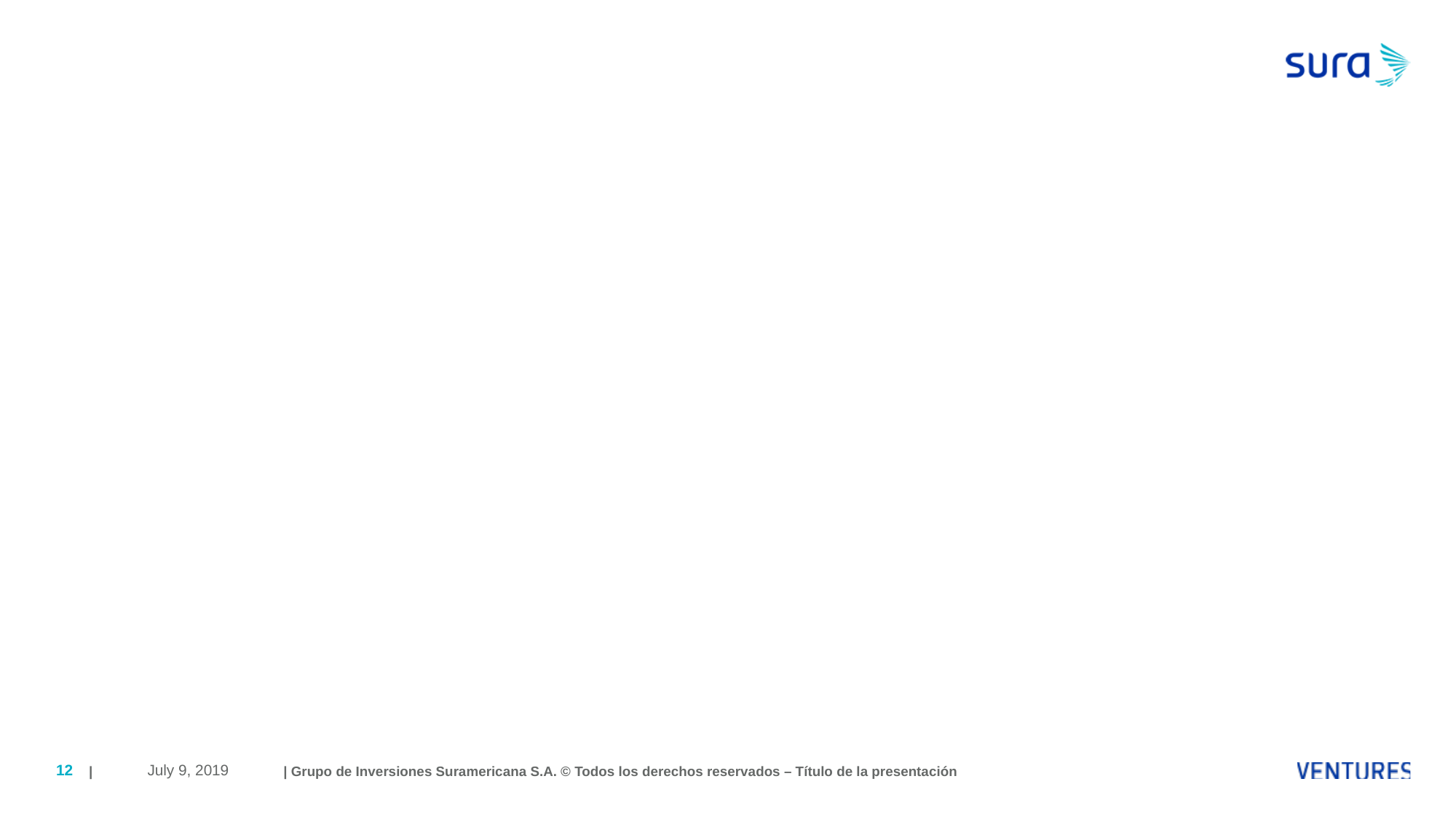

#

|                                                  | Grupo de Inversiones Suramericana S.A. © Todos los derechos reservados – Título de la presentación
12
July 9, 2019